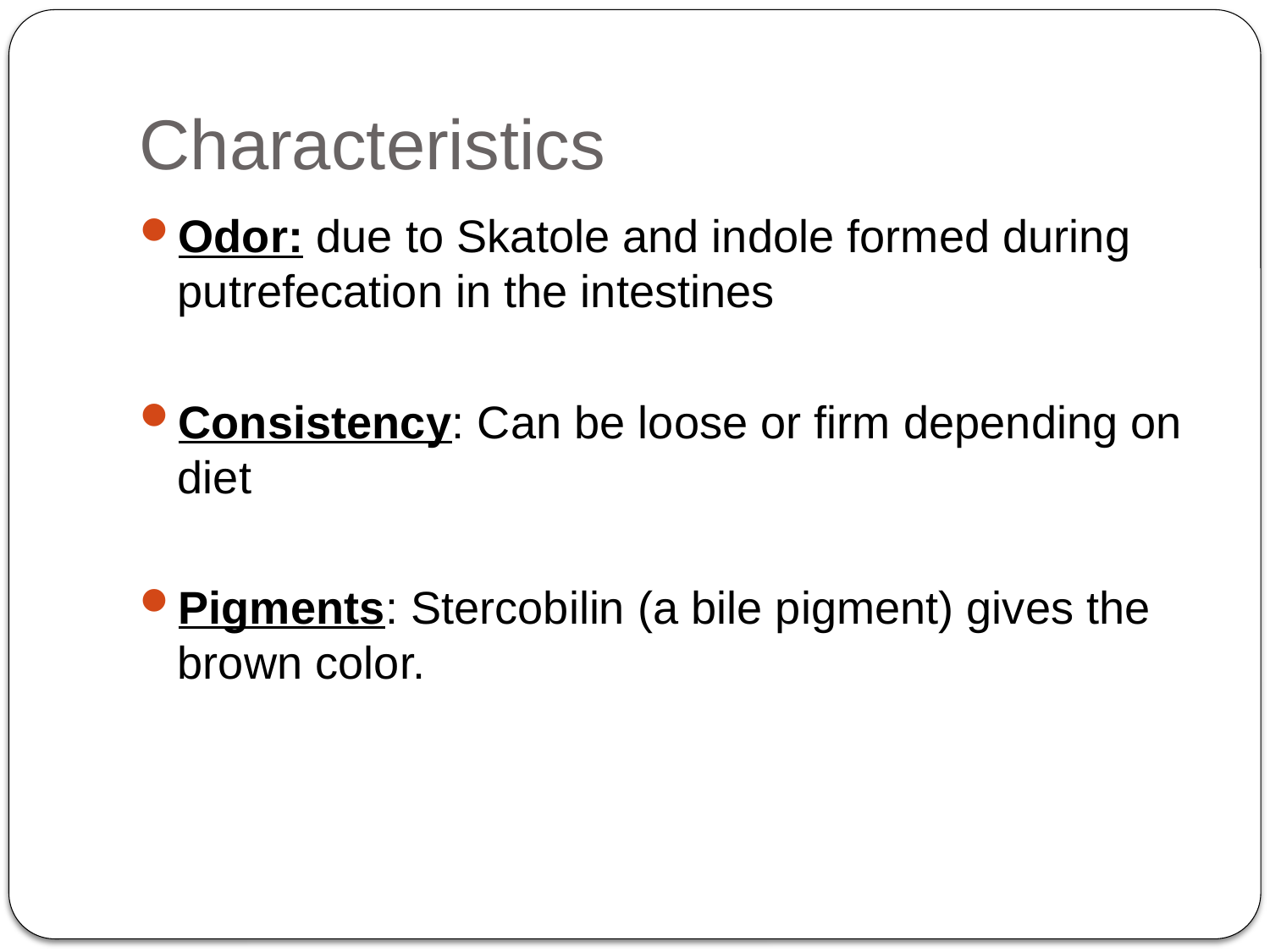

# Characteristics
Odor: due to Skatole and indole formed during putrefecation in the intestines

Consistency: Can be loose or firm depending on diet

Pigments: Stercobilin (a bile pigment) gives the brown color.